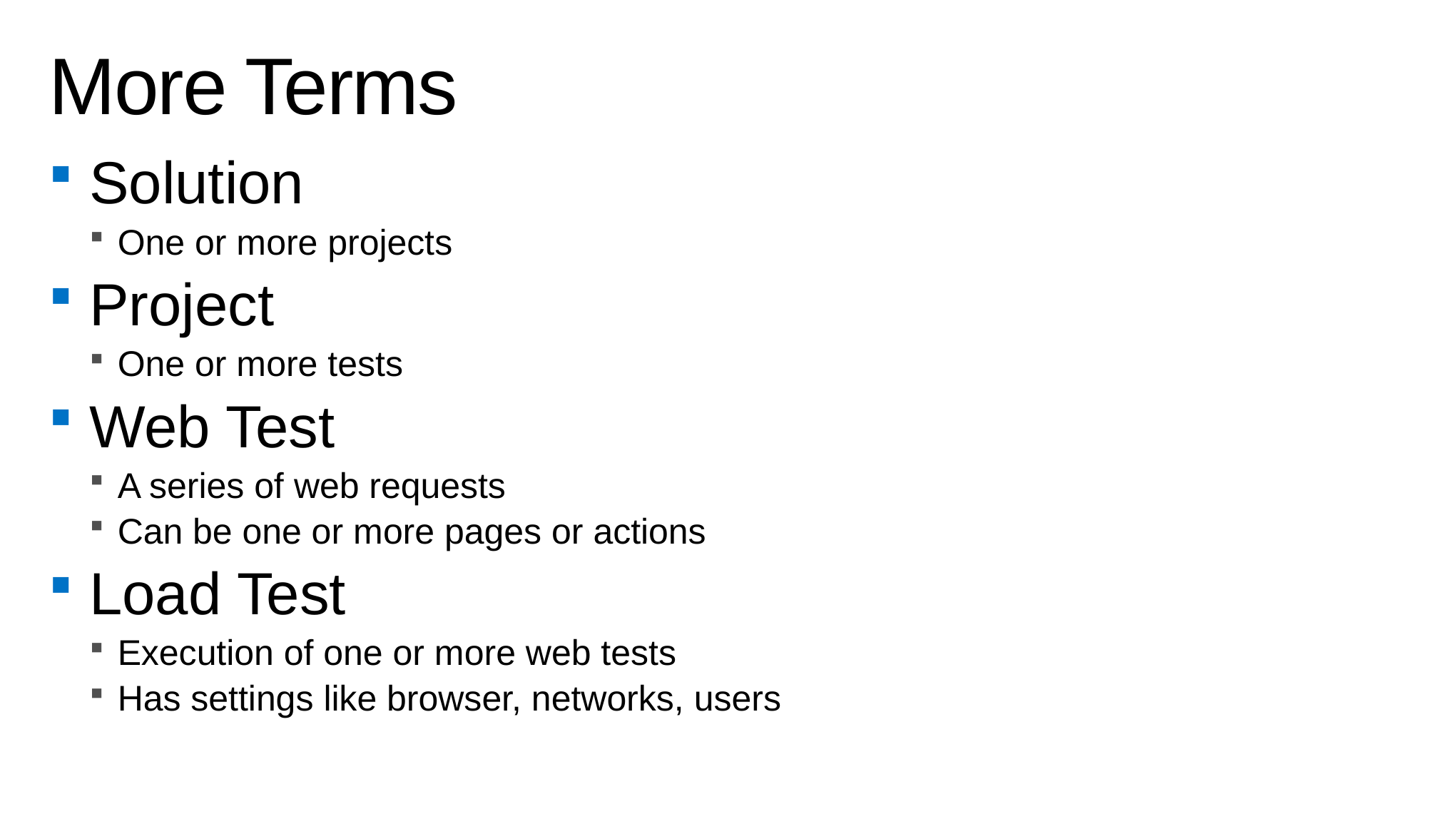

# More Terms
Solution
One or more projects
Project
One or more tests
Web Test
A series of web requests
Can be one or more pages or actions
Load Test
Execution of one or more web tests
Has settings like browser, networks, users